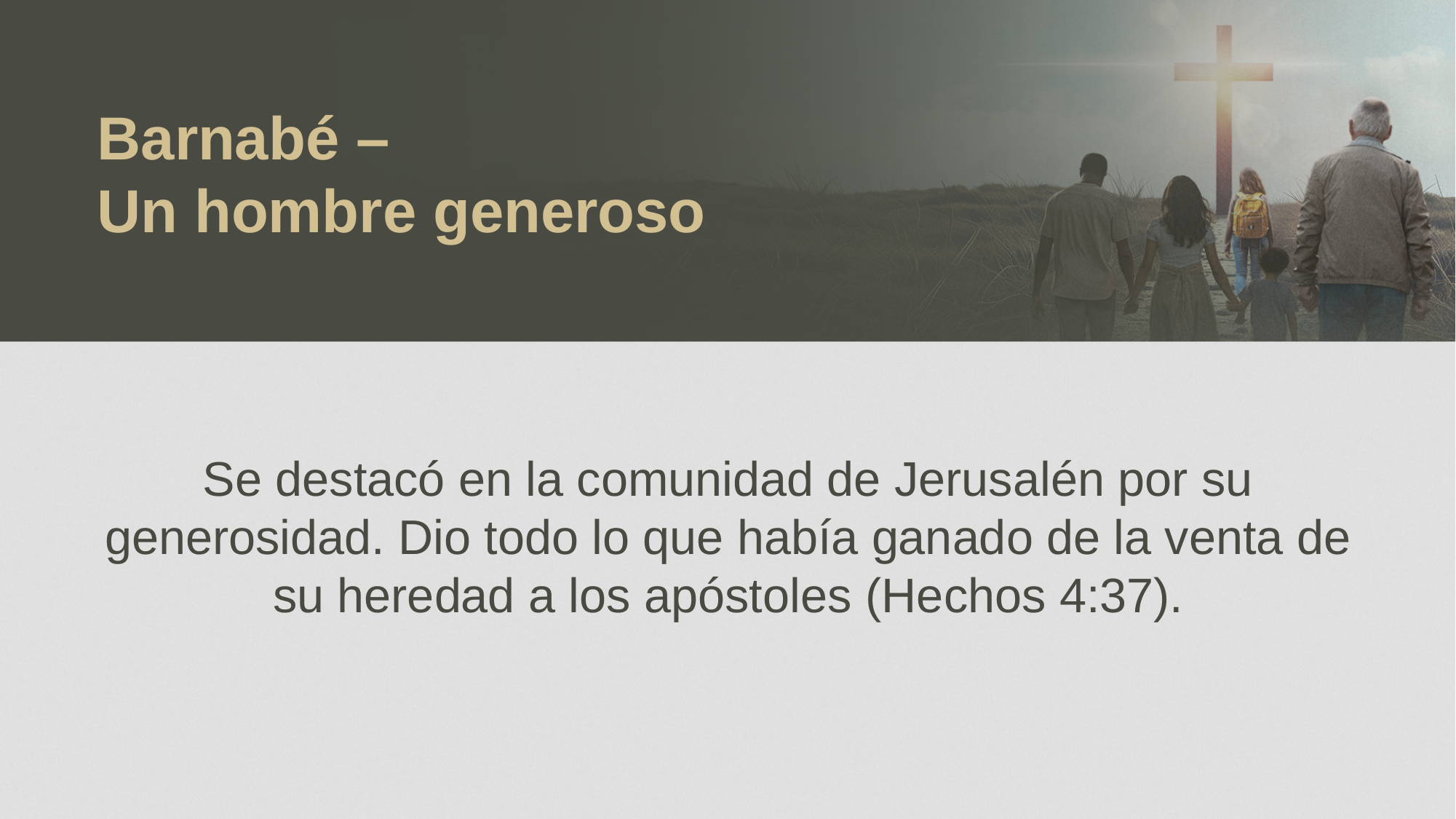

Barnabé –
Un hombre generoso
Se destacó en la comunidad de Jerusalén por su generosidad. Dio todo lo que había ganado de la venta de su heredad a los apóstoles (Hechos 4:37).